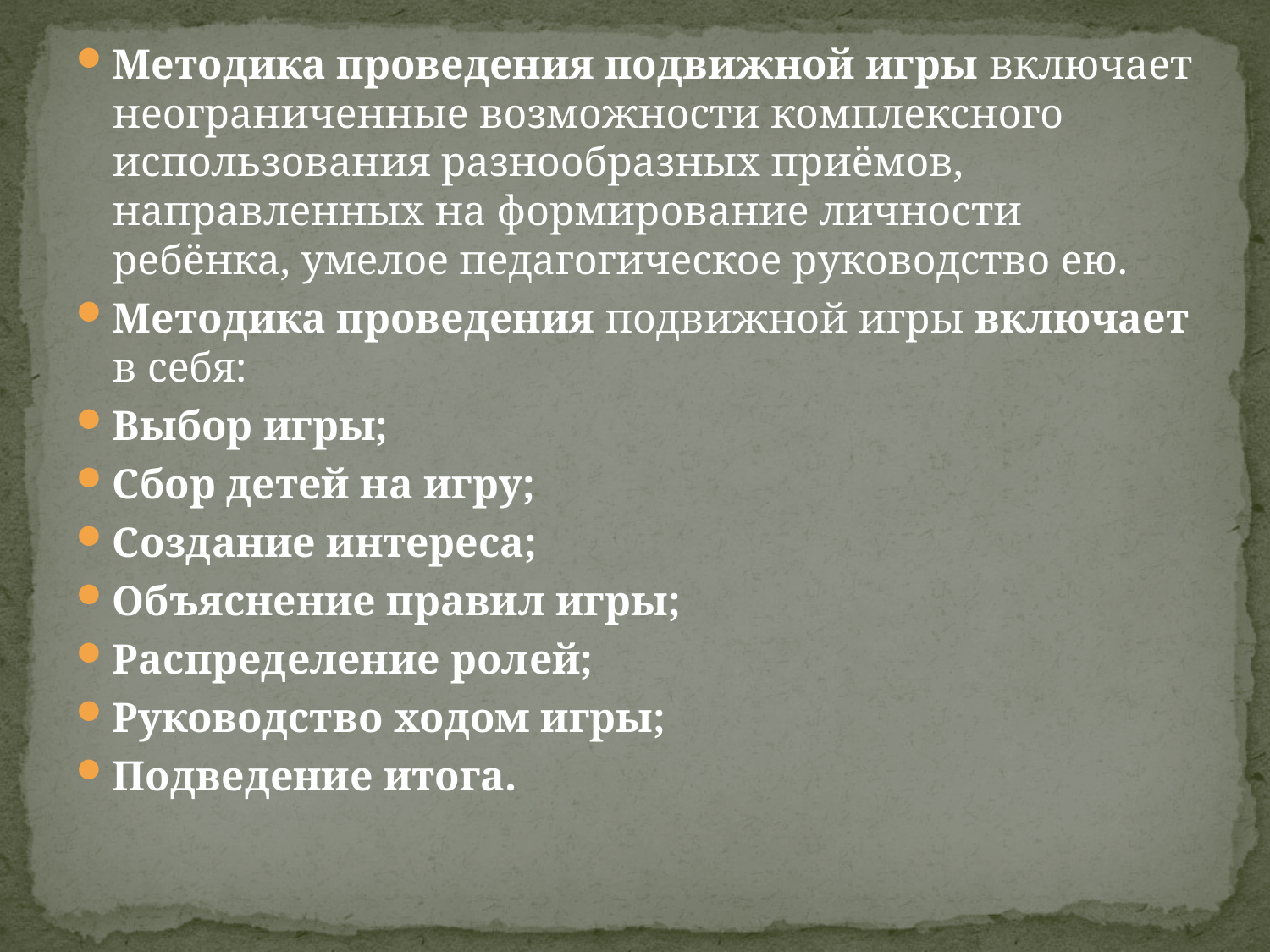

Методика проведения подвижной игры включает неограниченные возможности комплексного использования разнообразных приёмов, направленных на формирование личности ребёнка, умелое педагогическое руководство ею.
Методика проведения подвижной игры включает в себя:
Выбор игры;
Сбор детей на игру;
Создание интереса;
Объяснение правил игры;
Распределение ролей;
Руководство ходом игры;
Подведение итога.
#